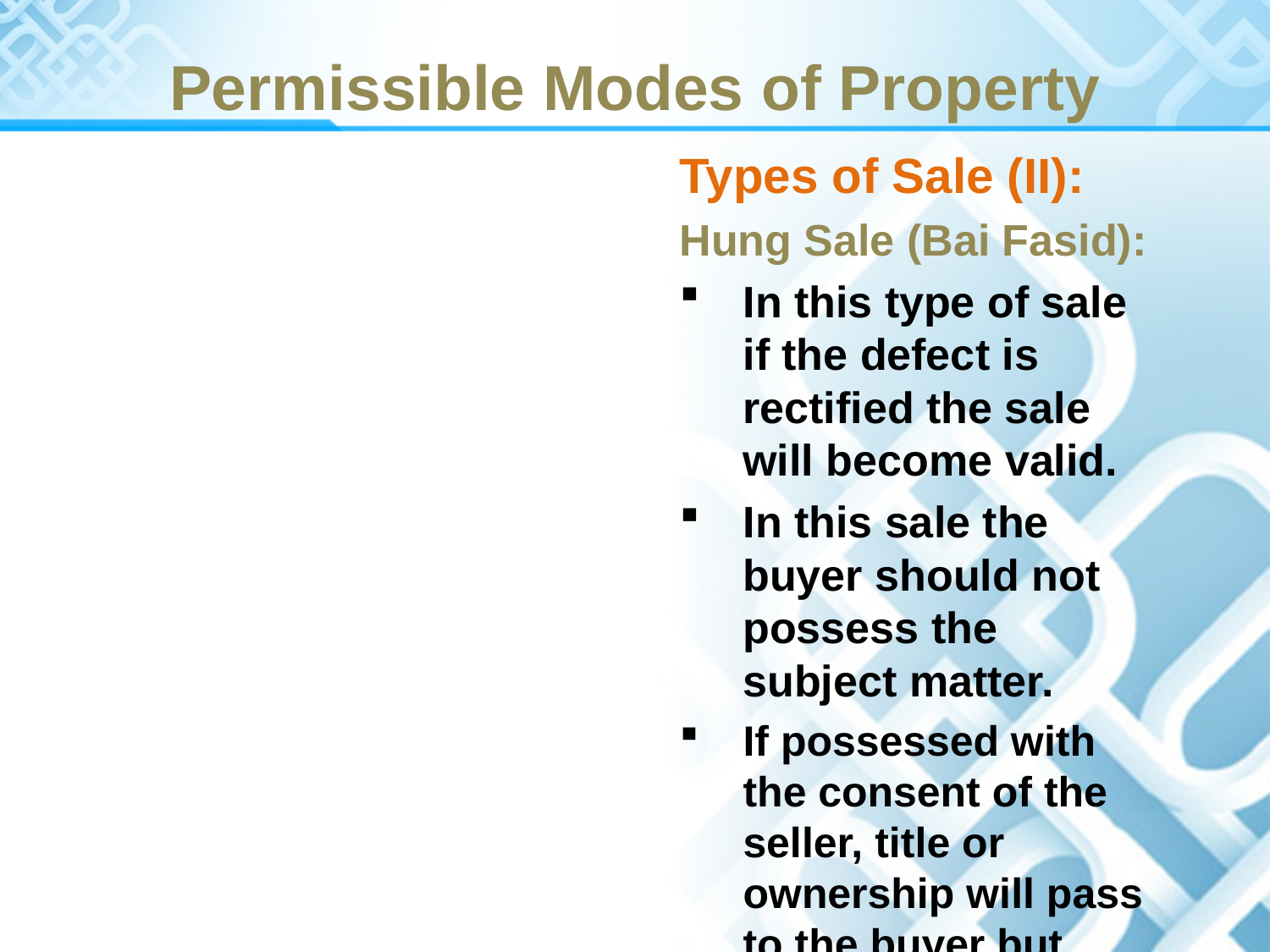

Permissible Modes of Property
Types of Sale (II):
Hung Sale (Bai Fasid):
In this type of sale if the defect is rectified the sale will become valid.
In this sale the buyer should not possess the subject matter.
If possessed with the consent of the seller, title or ownership will pass to the buyer but usage of subject matter will be impermissible.